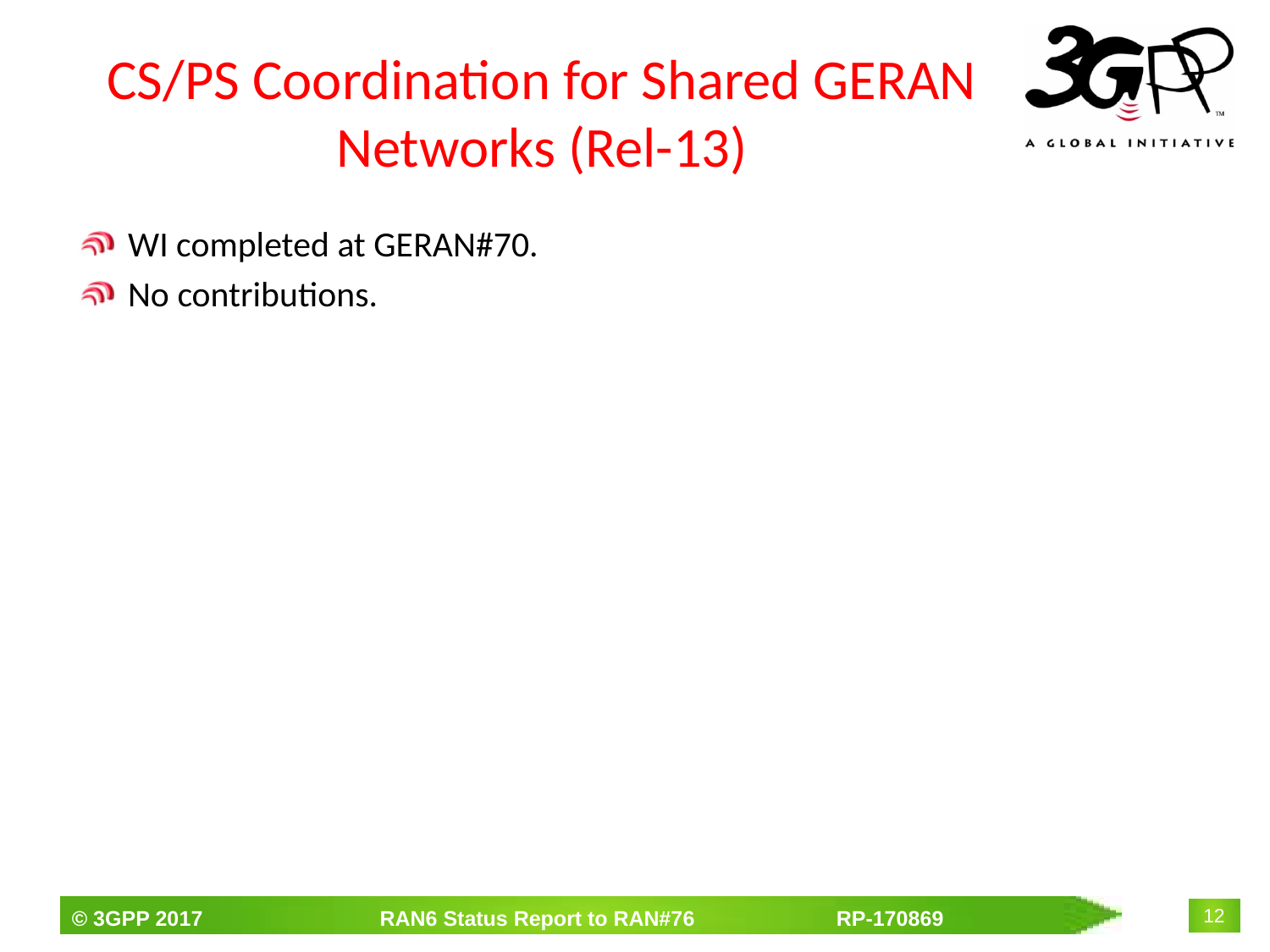

# CS/PS Coordination for Shared GERAN Networks (Rel-13)

WI completed at GERAN#70.
No contributions.